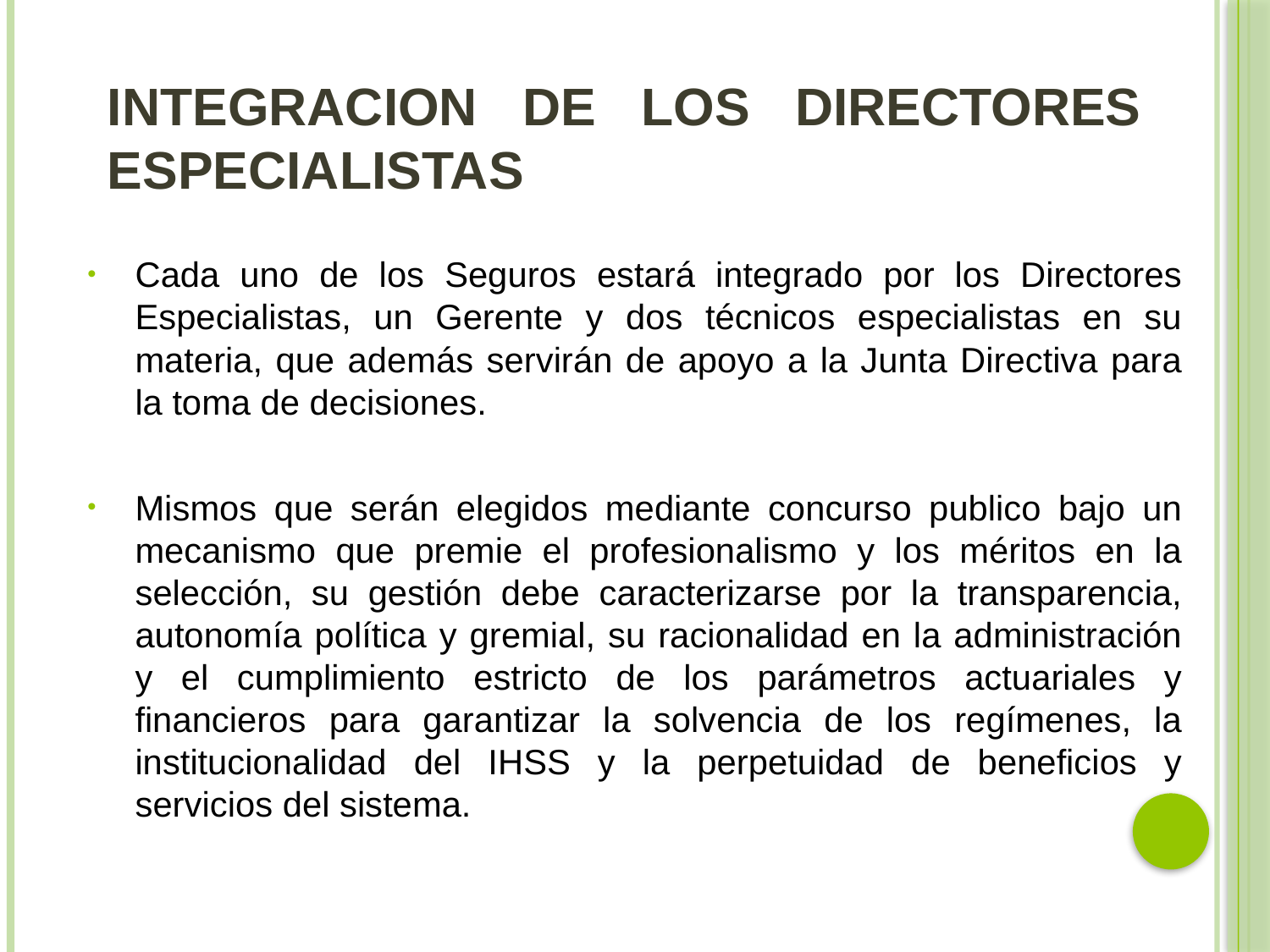

# INTEGRACION DE LOS DIRECTORES ESPECIALISTAS
Cada uno de los Seguros estará integrado por los Directores Especialistas, un Gerente y dos técnicos especialistas en su materia, que además servirán de apoyo a la Junta Directiva para la toma de decisiones.

Mismos que serán elegidos mediante concurso publico bajo un mecanismo que premie el profesionalismo y los méritos en la selección, su gestión debe caracterizarse por la transparencia, autonomía política y gremial, su racionalidad en la administración y el cumplimiento estricto de los parámetros actuariales y financieros para garantizar la solvencia de los regímenes, la institucionalidad del IHSS y la perpetuidad de beneficios y servicios del sistema.